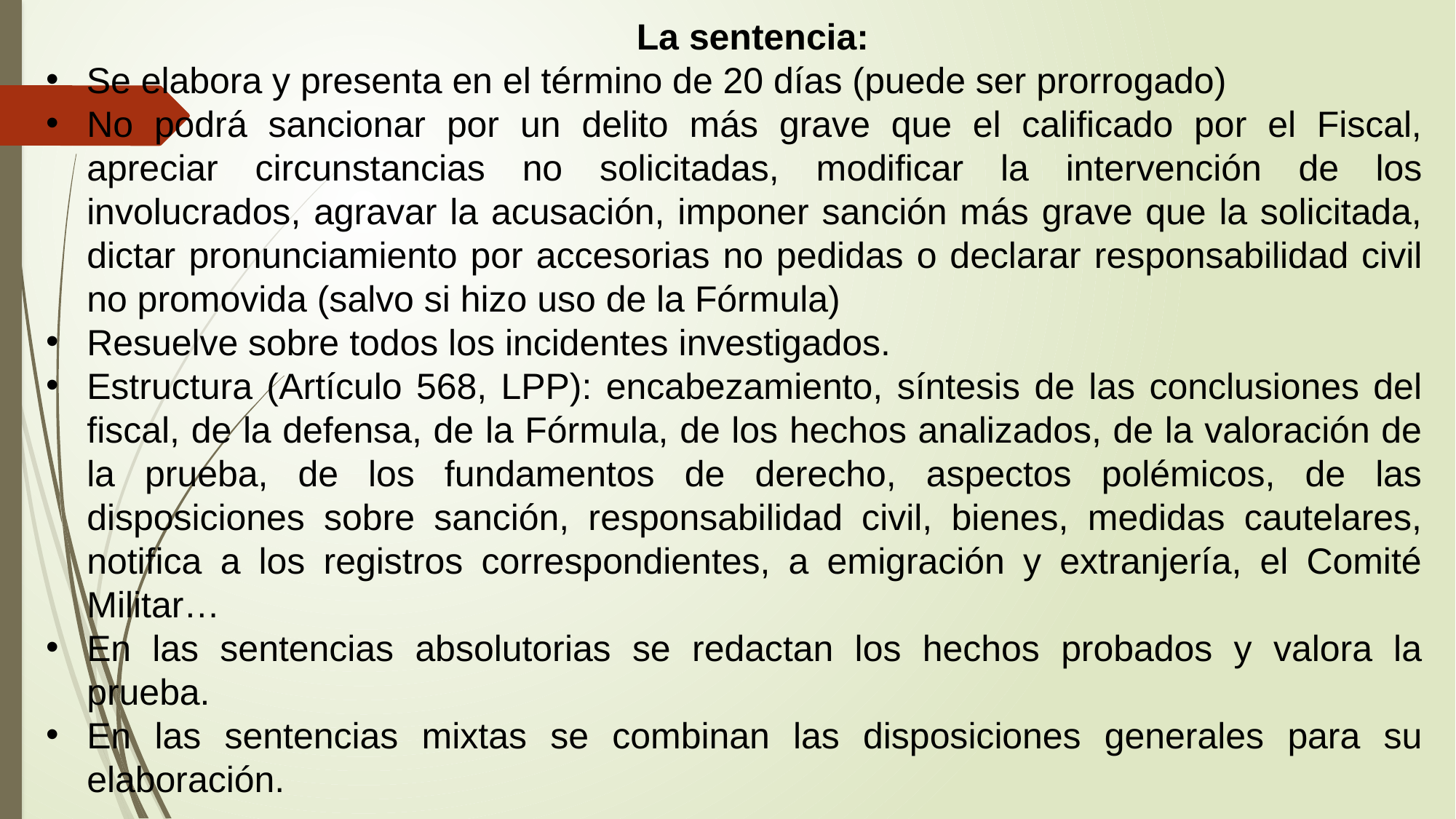

La sentencia:
Se elabora y presenta en el término de 20 días (puede ser prorrogado)
No podrá sancionar por un delito más grave que el calificado por el Fiscal, apreciar circunstancias no solicitadas, modificar la intervención de los involucrados, agravar la acusación, imponer sanción más grave que la solicitada, dictar pronunciamiento por accesorias no pedidas o declarar responsabilidad civil no promovida (salvo si hizo uso de la Fórmula)
Resuelve sobre todos los incidentes investigados.
Estructura (Artículo 568, LPP): encabezamiento, síntesis de las conclusiones del fiscal, de la defensa, de la Fórmula, de los hechos analizados, de la valoración de la prueba, de los fundamentos de derecho, aspectos polémicos, de las disposiciones sobre sanción, responsabilidad civil, bienes, medidas cautelares, notifica a los registros correspondientes, a emigración y extranjería, el Comité Militar…
En las sentencias absolutorias se redactan los hechos probados y valora la prueba.
En las sentencias mixtas se combinan las disposiciones generales para su elaboración.